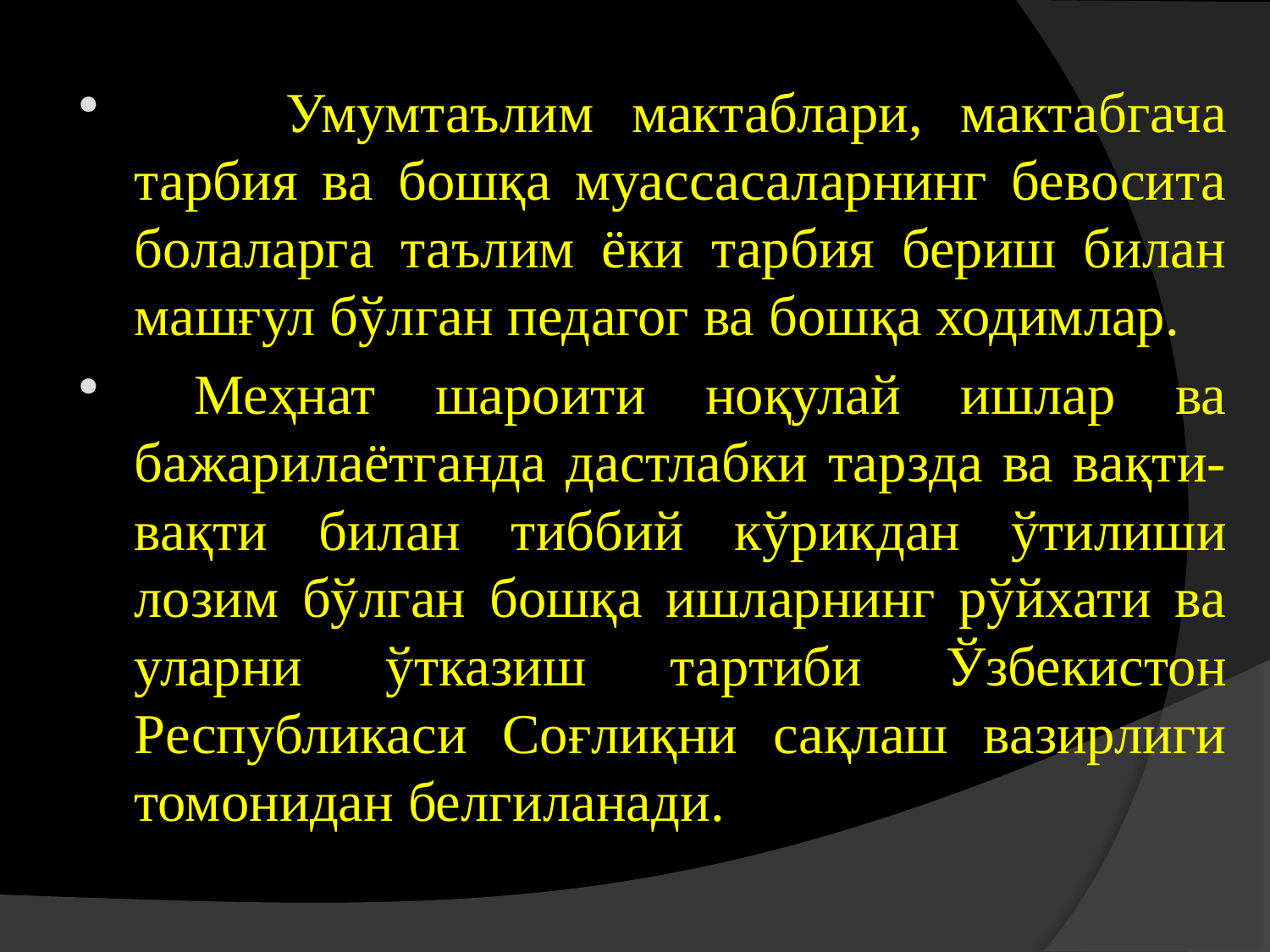

#
    Умумтаълим мактаблари, мактабгача тарбия ва бошқа муассасаларнинг бевосита болаларга таълим ёки тарбия бериш билан машғул бўлган педагог ва бошқа ходимлар.
 Меҳнат шароити ноқулай ишлар ва бажарилаётганда дастлабки тарзда ва вақти-вақти билан тиббий кўрикдан ўтилиши лозим бўлган бошқа ишларнинг рўйхати ва уларни ўтказиш тартиби Ўзбекистон Республикаси Соғлиқни сақлаш вазирлиги томонидан белгиланади.